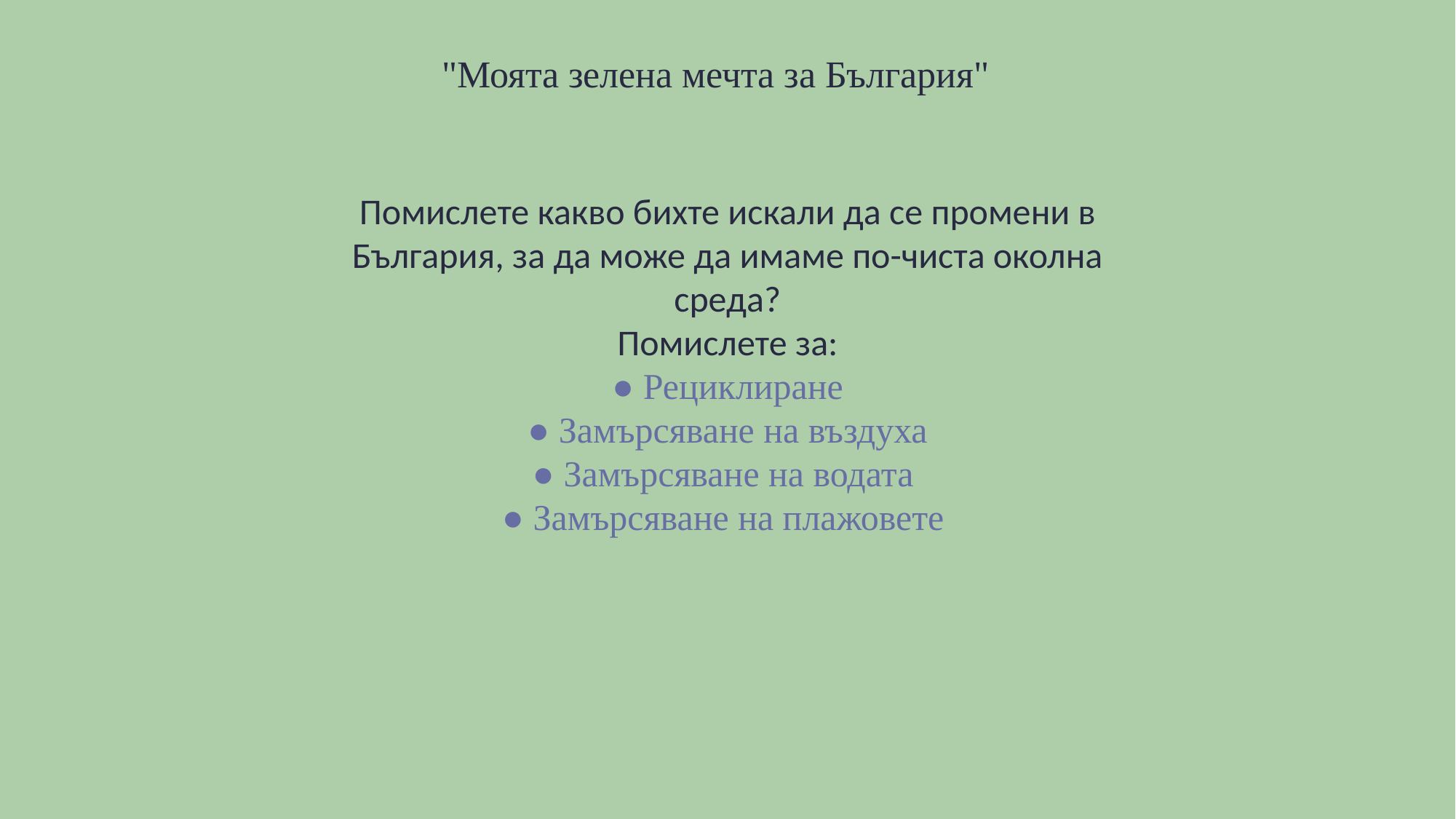

"Моята зелена мечта за България"

Помислете какво бихте искали да се промени в България, за да може да имаме по-чиста околна среда?
Помислете за:
● Рециклиране
● Замърсяване на въздуха
● Замърсяване на водата
● Замърсяване на плажовете